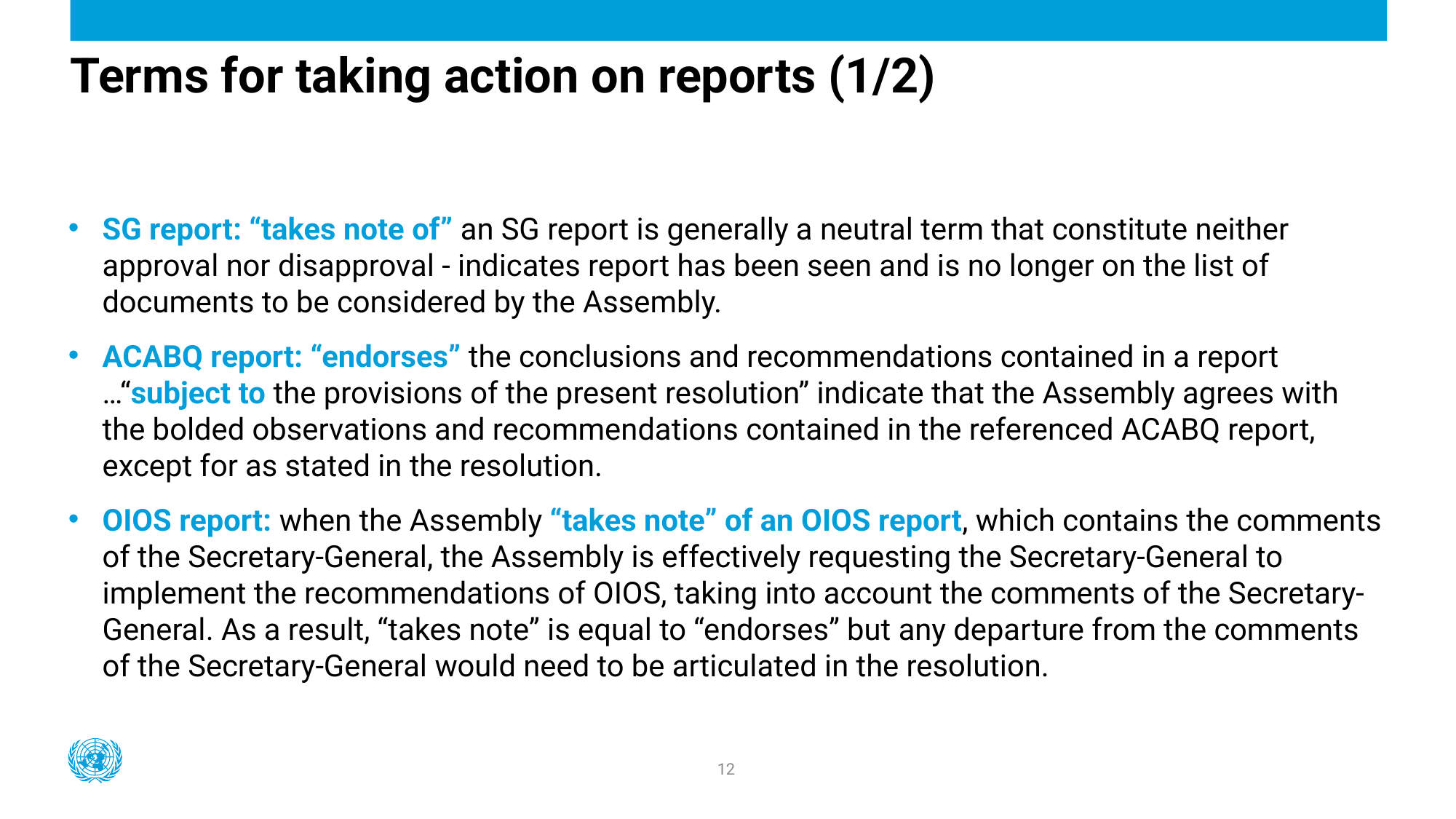

# Terms for taking action on reports (1/2)
SG report: “takes note of” an SG report is generally a neutral term that constitute neither approval nor disapproval - indicates report has been seen and is no longer on the list of documents to be considered by the Assembly.
ACABQ report: “endorses” the conclusions and recommendations contained in a report …“subject to the provisions of the present resolution” indicate that the Assembly agrees with the bolded observations and recommendations contained in the referenced ACABQ report, except for as stated in the resolution.
OIOS report: when the Assembly “takes note” of an OIOS report, which contains the comments of the Secretary-General, the Assembly is effectively requesting the Secretary-General to implement the recommendations of OIOS, taking into account the comments of the Secretary-General. As a result, “takes note” is equal to “endorses” but any departure from the comments of the Secretary-General would need to be articulated in the resolution.

12